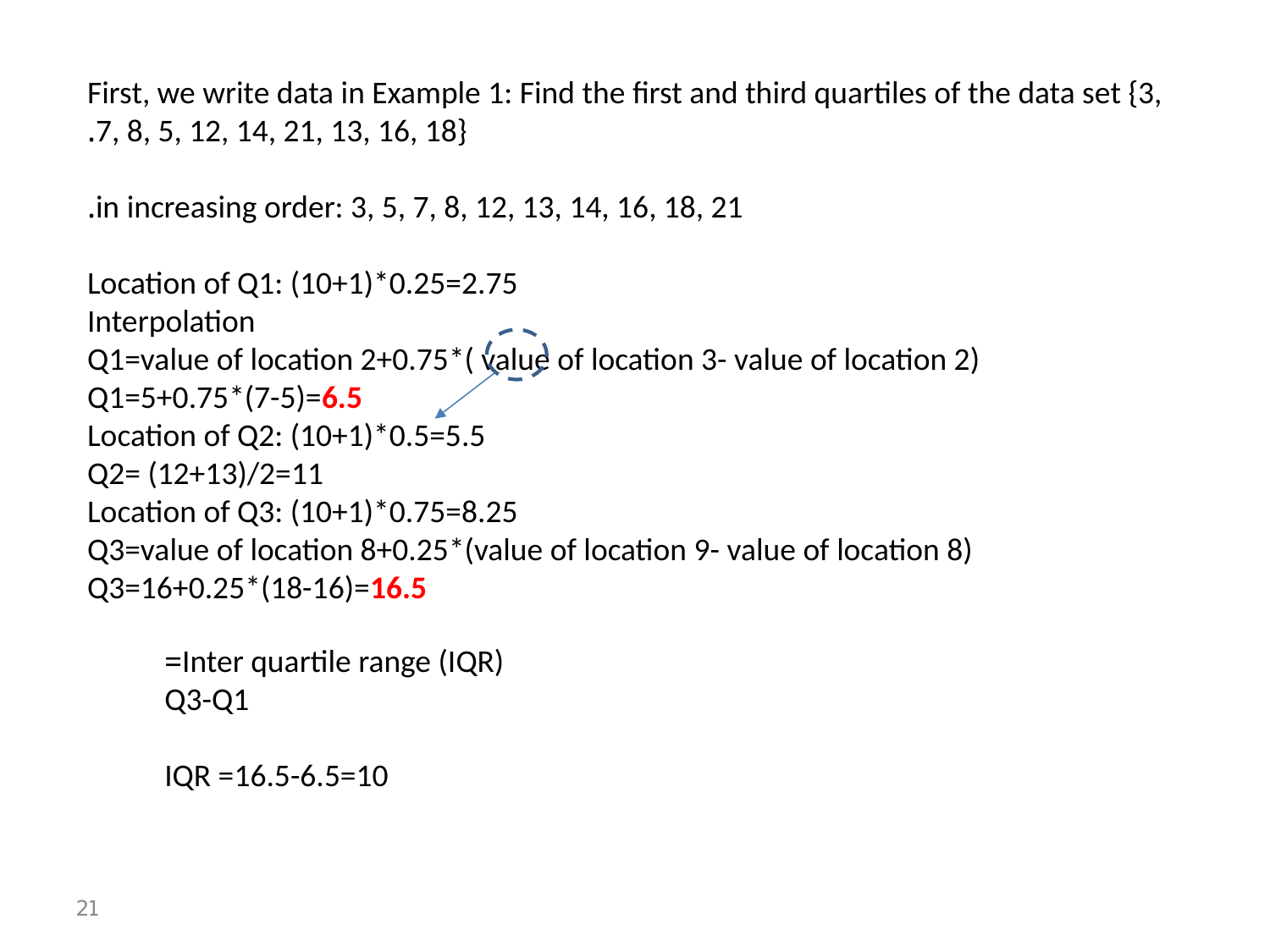

First, we write data in Example 1: Find the first and third quartiles of the data set {3, 7, 8, 5, 12, 14, 21, 13, 16, 18}.

in increasing order: 3, 5, 7, 8, 12, 13, 14, 16, 18, 21.

Location of Q1: (10+1)*0.25=2.75
Interpolation
Q1=value of location 2+0.75*( value of location 3- value of location 2)
 Q1=5+0.75*(7-5)=6.5
Location of Q2: (10+1)*0.5=5.5
Q2= (12+13)/2=11
Location of Q3: (10+1)*0.75=8.25
Q3=value of location 8+0.25*(value of location 9- value of location 8)
 Q3=16+0.25*(18-16)=16.5

Inter quartile range (IQR)=
Q3-Q1

IQR =16.5-6.5=10

21